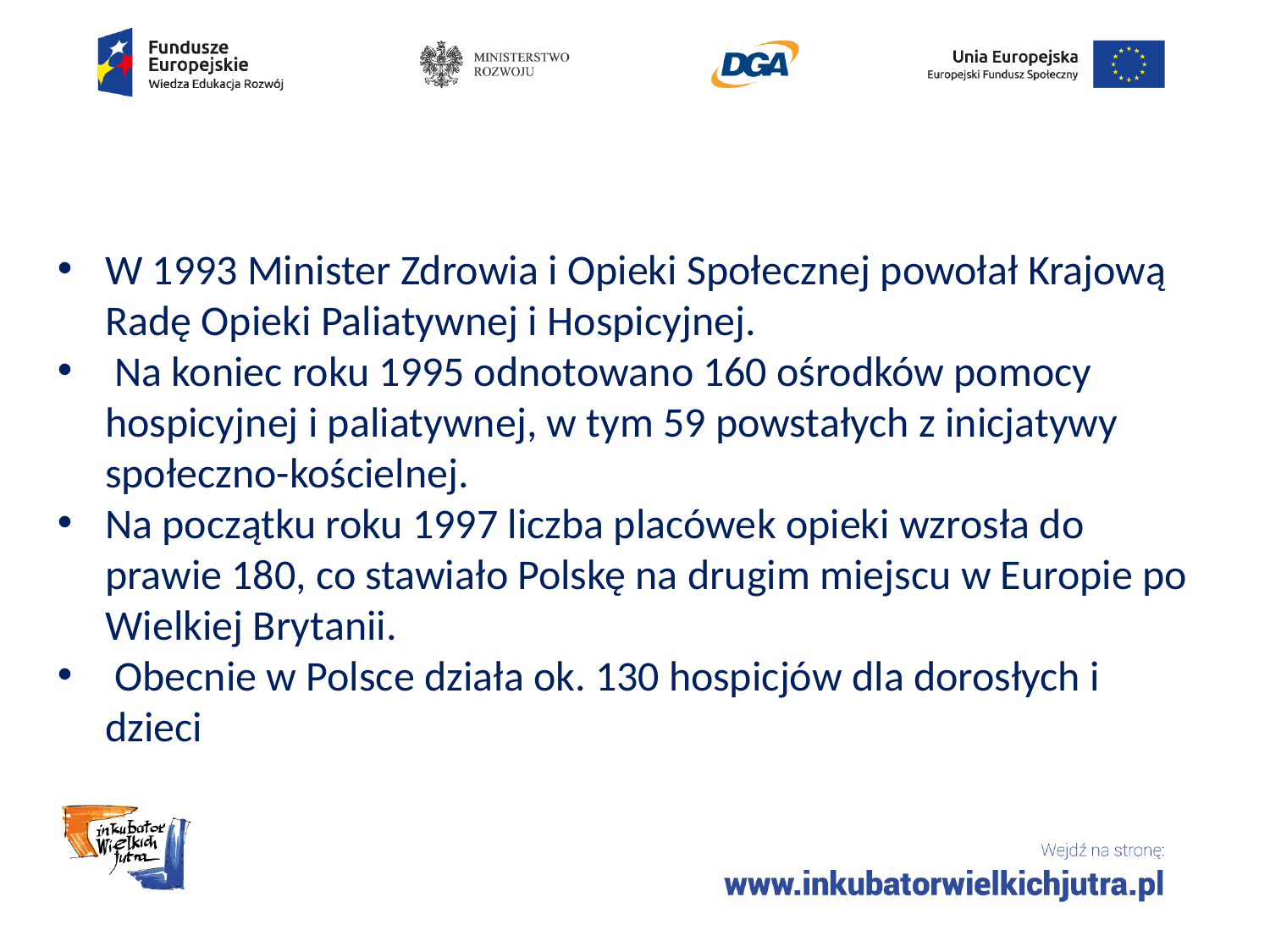

W 1993 Minister Zdrowia i Opieki Społecznej powołał Krajową Radę Opieki Paliatywnej i Hospicyjnej.
 Na koniec roku 1995 odnotowano 160 ośrodków pomocy hospicyjnej i paliatywnej, w tym 59 powstałych z inicjatywy społeczno-kościelnej.
Na początku roku 1997 liczba placówek opieki wzrosła do prawie 180, co stawiało Polskę na drugim miejscu w Europie po Wielkiej Brytanii.
 Obecnie w Polsce działa ok. 130 hospicjów dla dorosłych i dzieci